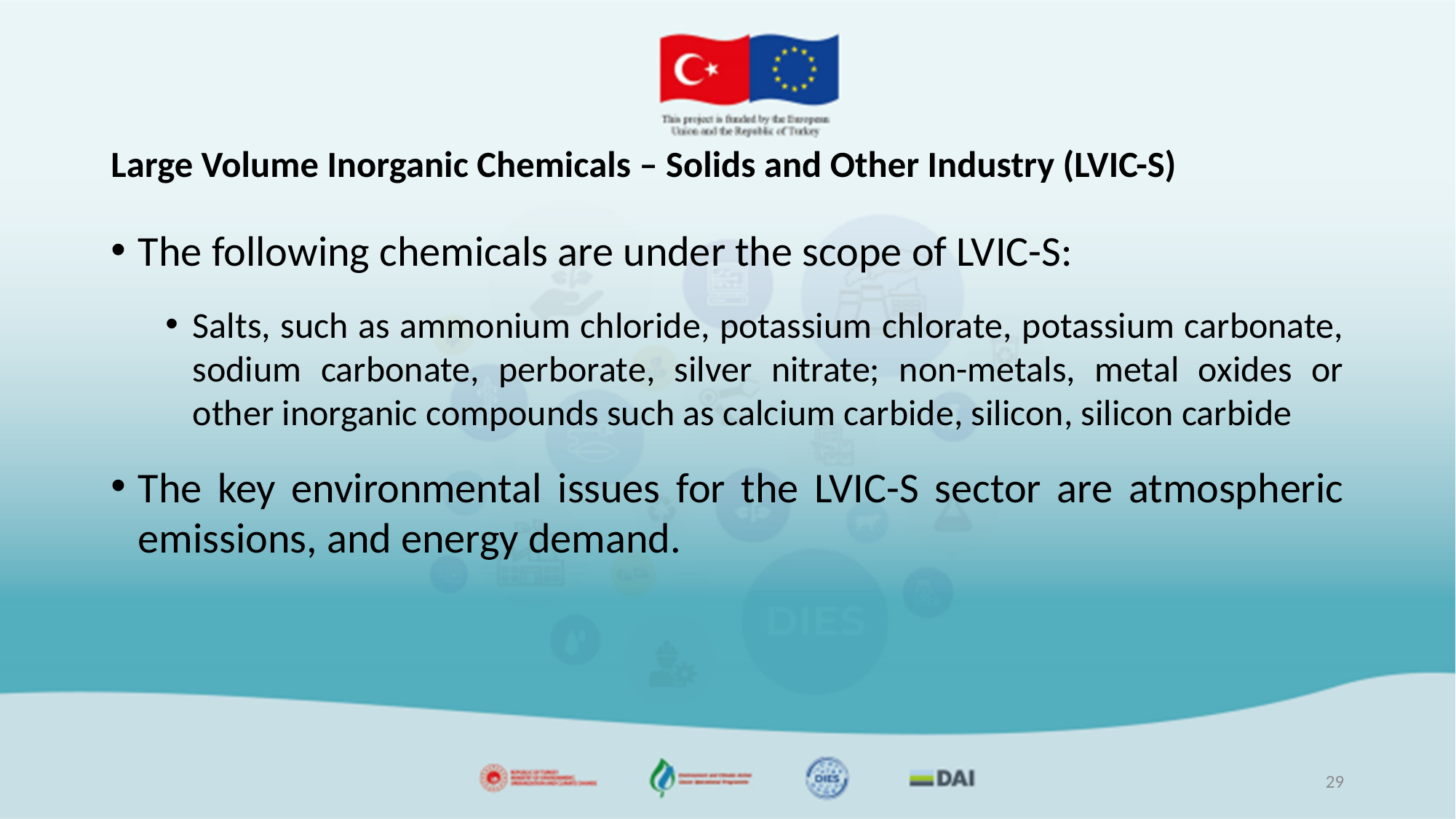

# Large Volume Inorganic Chemicals – Solids and Other Industry (LVIC-S)
The following chemicals are under the scope of LVIC-S:
Salts, such as ammonium chloride, potassium chlorate, potassium carbonate, sodium carbonate, perborate, silver nitrate; non-metals, metal oxides or other inorganic compounds such as calcium carbide, silicon, silicon carbide
The key environmental issues for the LVIC-S sector are atmospheric emissions, and energy demand.
29